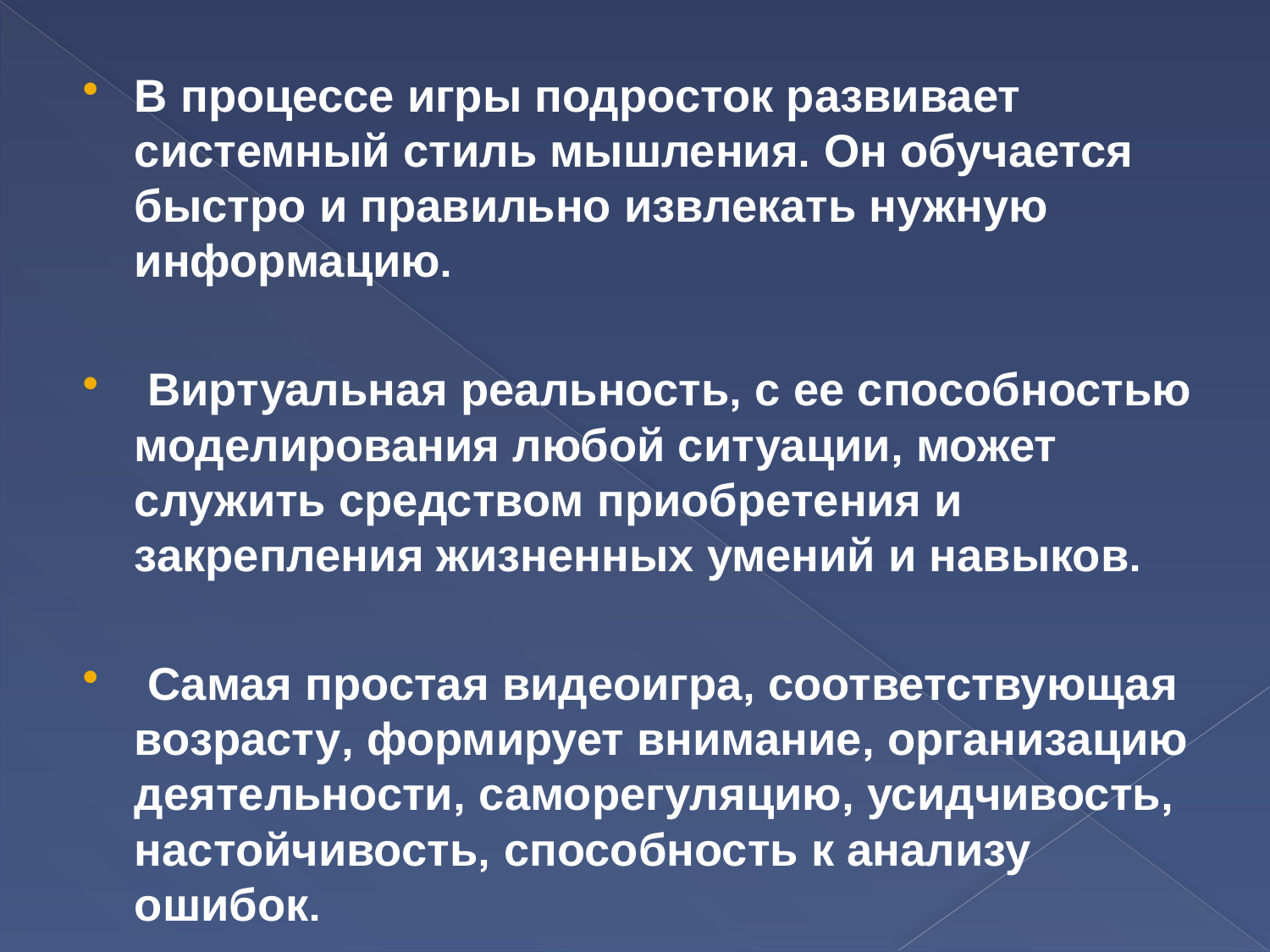

#
В процессе игры подросток развивает системный стиль мышления. Он обучается быстро и правильно извлекать нужную информацию.

 Виртуальная реальность, с ее способностью моделирования любой ситуации, может служить средством приобретения и закрепления жизненных умений и навыков.

 Самая простая видеоигра, соответствующая возрасту, формирует внимание, организацию деятельности, саморегуляцию, усидчивость, настойчивость, способность к анализу ошибок.